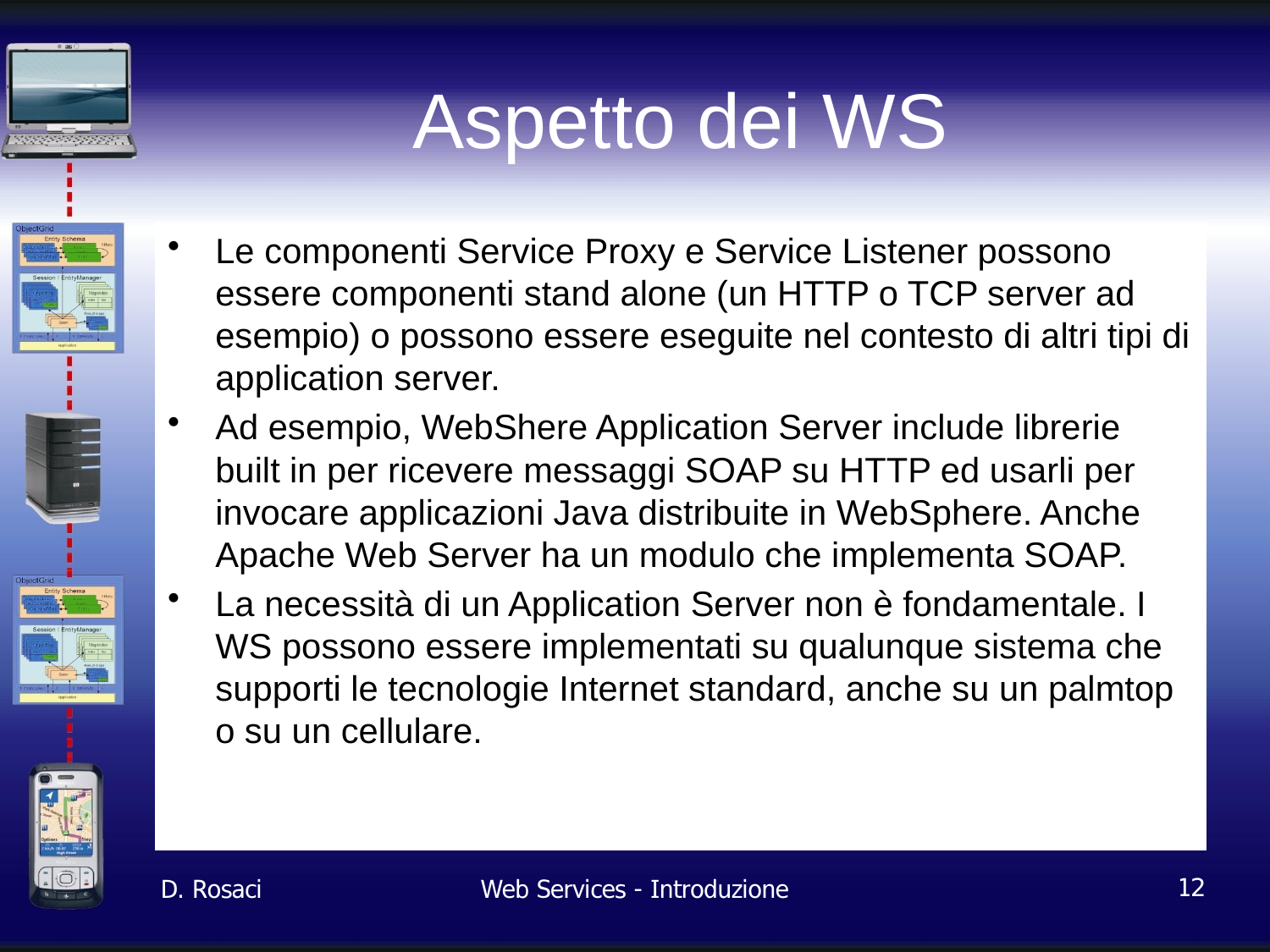

# Aspetto dei WS
Le componenti Service Proxy e Service Listener possono essere componenti stand alone (un HTTP o TCP server ad esempio) o possono essere eseguite nel contesto di altri tipi di application server.
Ad esempio, WebShere Application Server include librerie built in per ricevere messaggi SOAP su HTTP ed usarli per invocare applicazioni Java distribuite in WebSphere. Anche Apache Web Server ha un modulo che implementa SOAP.
La necessità di un Application Server non è fondamentale. I WS possono essere implementati su qualunque sistema che supporti le tecnologie Internet standard, anche su un palmtop o su un cellulare.
D. Rosaci
Web Services - Introduzione